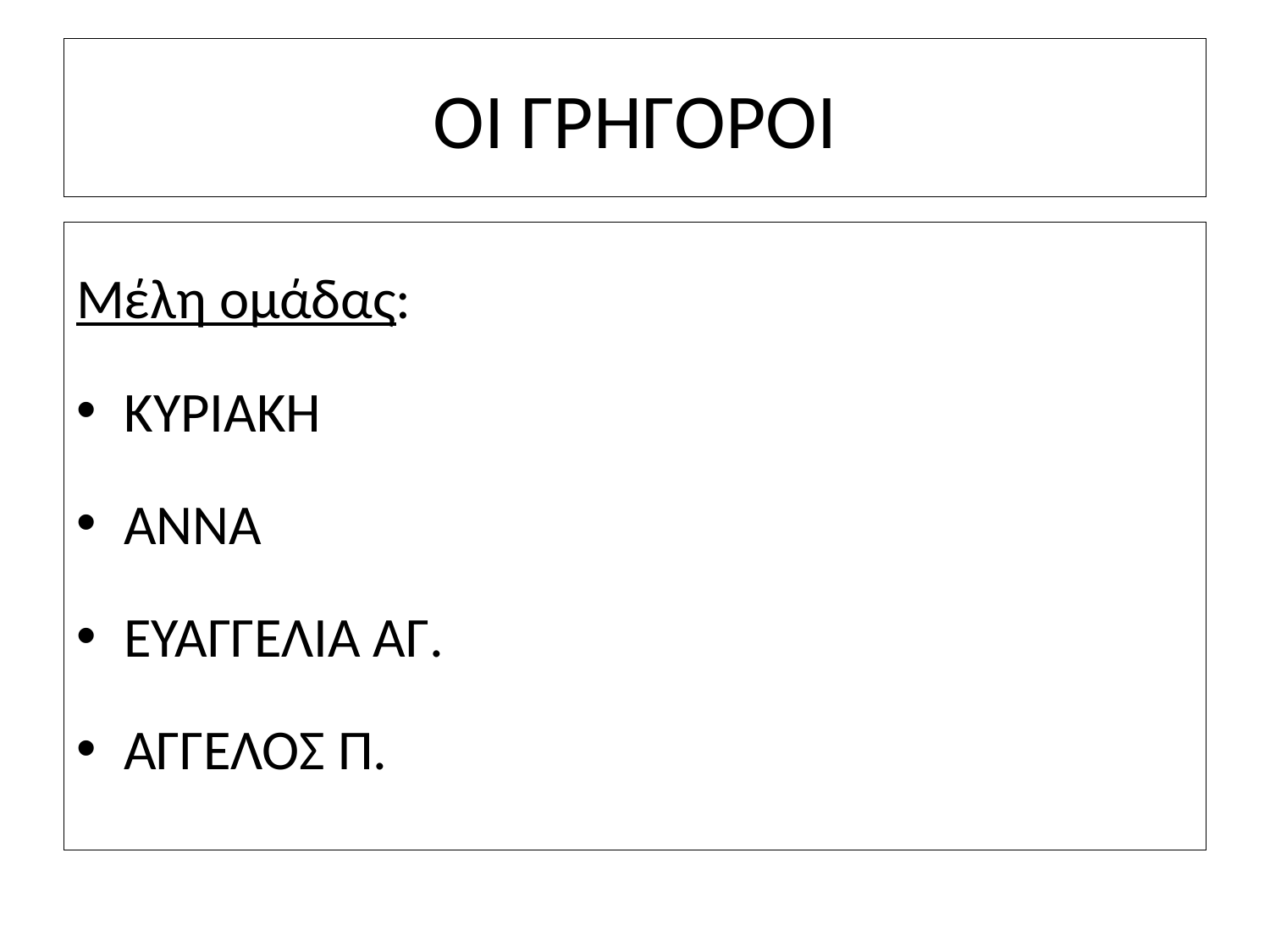

# ΟΙ ΓΡΗΓΟΡΟΙ
Μέλη ομάδας:
ΚΥΡΙΑΚΗ
ΑΝΝΑ
ΕΥΑΓΓΕΛΙΑ ΑΓ.
ΑΓΓΕΛΟΣ Π.